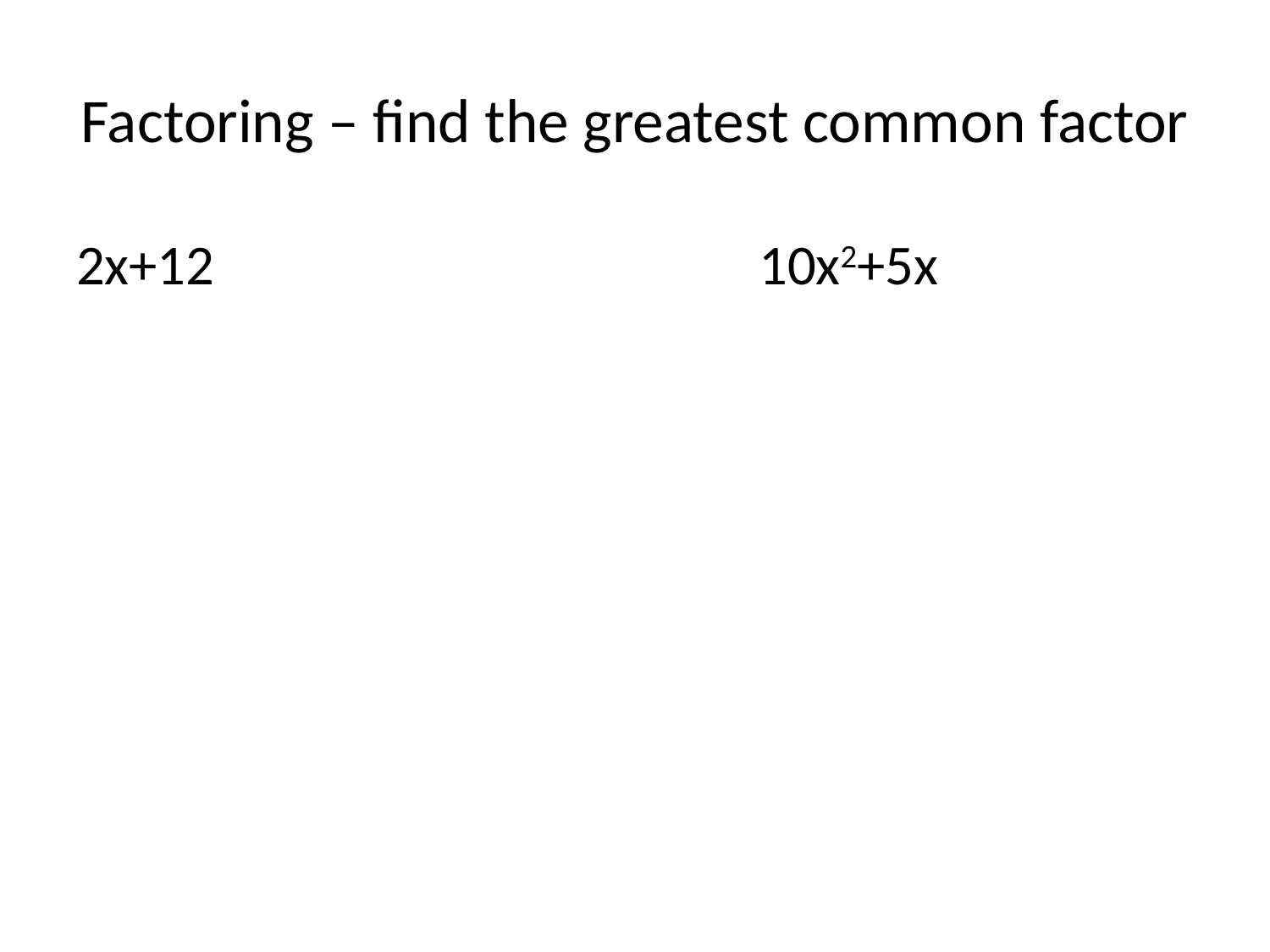

# Factoring – find the greatest common factor
2x+12					10x2+5x